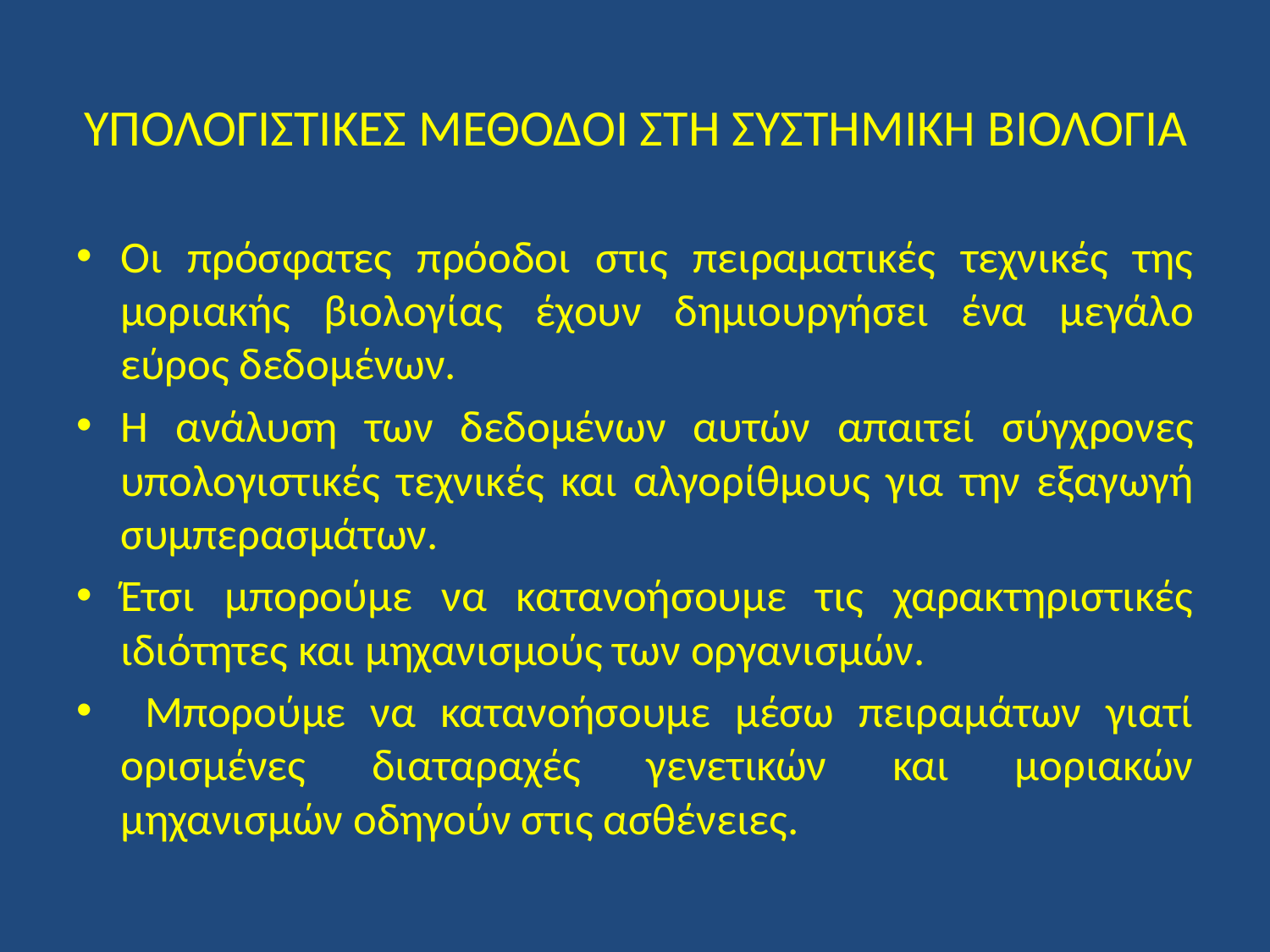

# ΥΠΟΛΟΓΙΣΤΙΚΕΣ ΜΕΘΟΔΟΙ ΣΤΗ ΣΥΣΤΗΜΙΚΗ ΒΙΟΛΟΓΙΑ
Οι πρόσφατες πρόοδοι στις πειραματικές τεχνικές της μοριακής βιολογίας έχουν δημιουργήσει ένα μεγάλο εύρος δεδομένων.
Η ανάλυση των δεδομένων αυτών απαιτεί σύγχρονες υπολογιστικές τεχνικές και αλγορίθμους για την εξαγωγή συμπερασμάτων.
Έτσι μπορούμε να κατανοήσουμε τις χαρακτηριστικές ιδιότητες και μηχανισμούς των οργανισμών.
 Μπορούμε να κατανοήσουμε μέσω πειραμάτων γιατί ορισμένες διαταραχές γενετικών και μοριακών μηχανισμών οδηγούν στις ασθένειες.